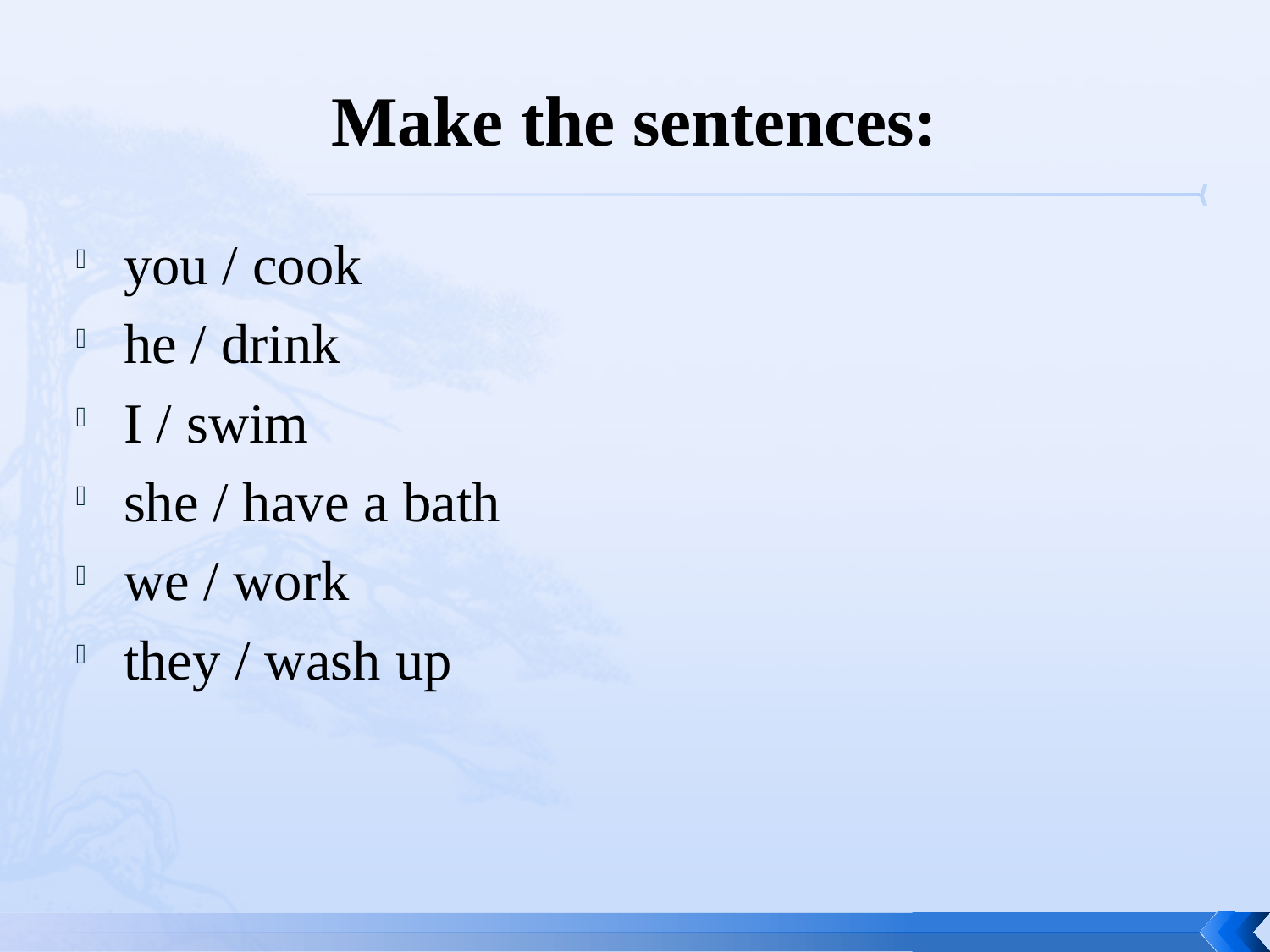

# Make the sentences:
you / cook
he / drink
I / swim
she / have a bath
we / work
they / wash up